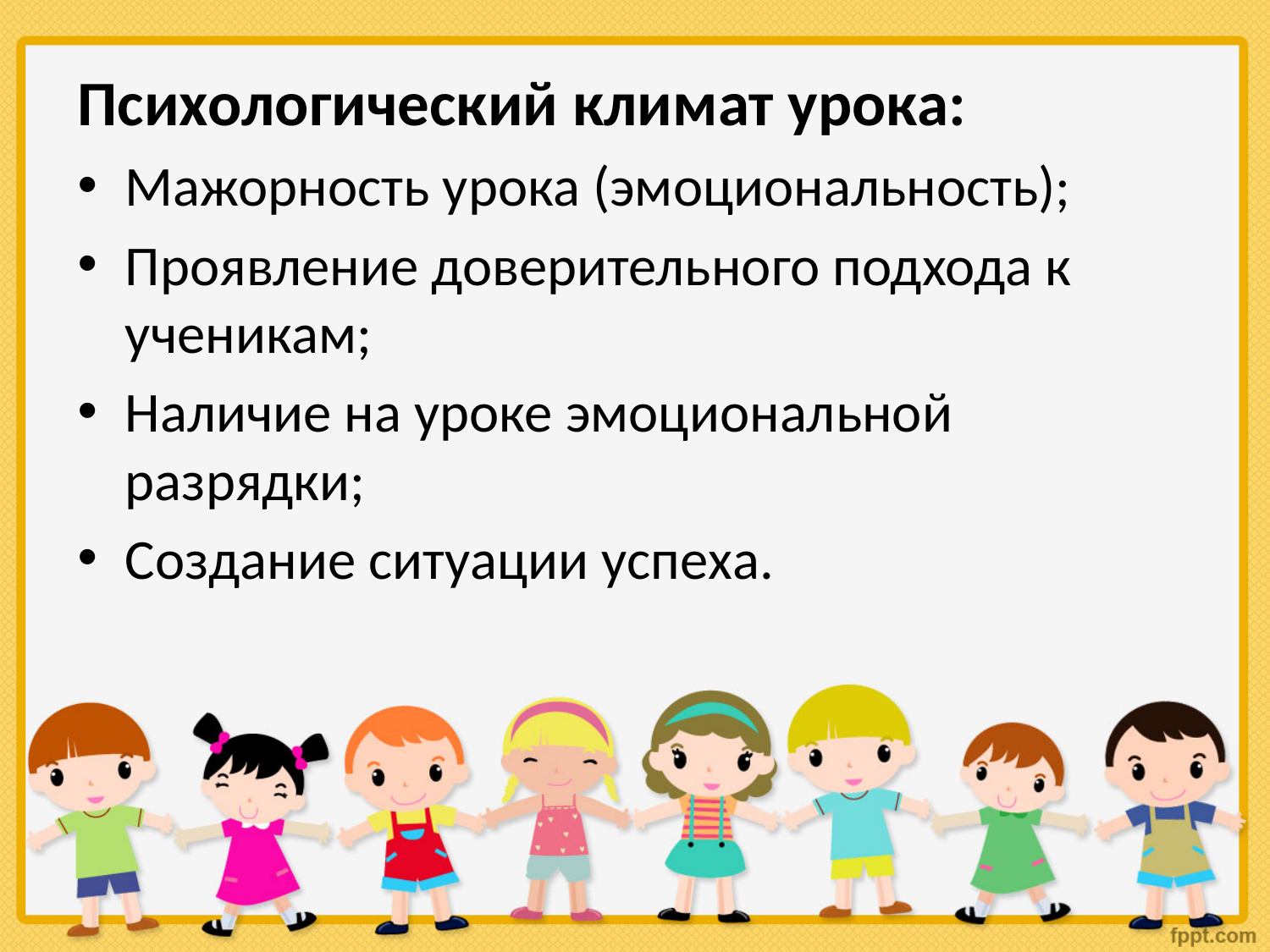

Психологический климат урока:
Мажорность урока (эмоциональность);
Проявление доверительного подхода к ученикам;
Наличие на уроке эмоциональной разрядки;
Создание ситуации успеха.